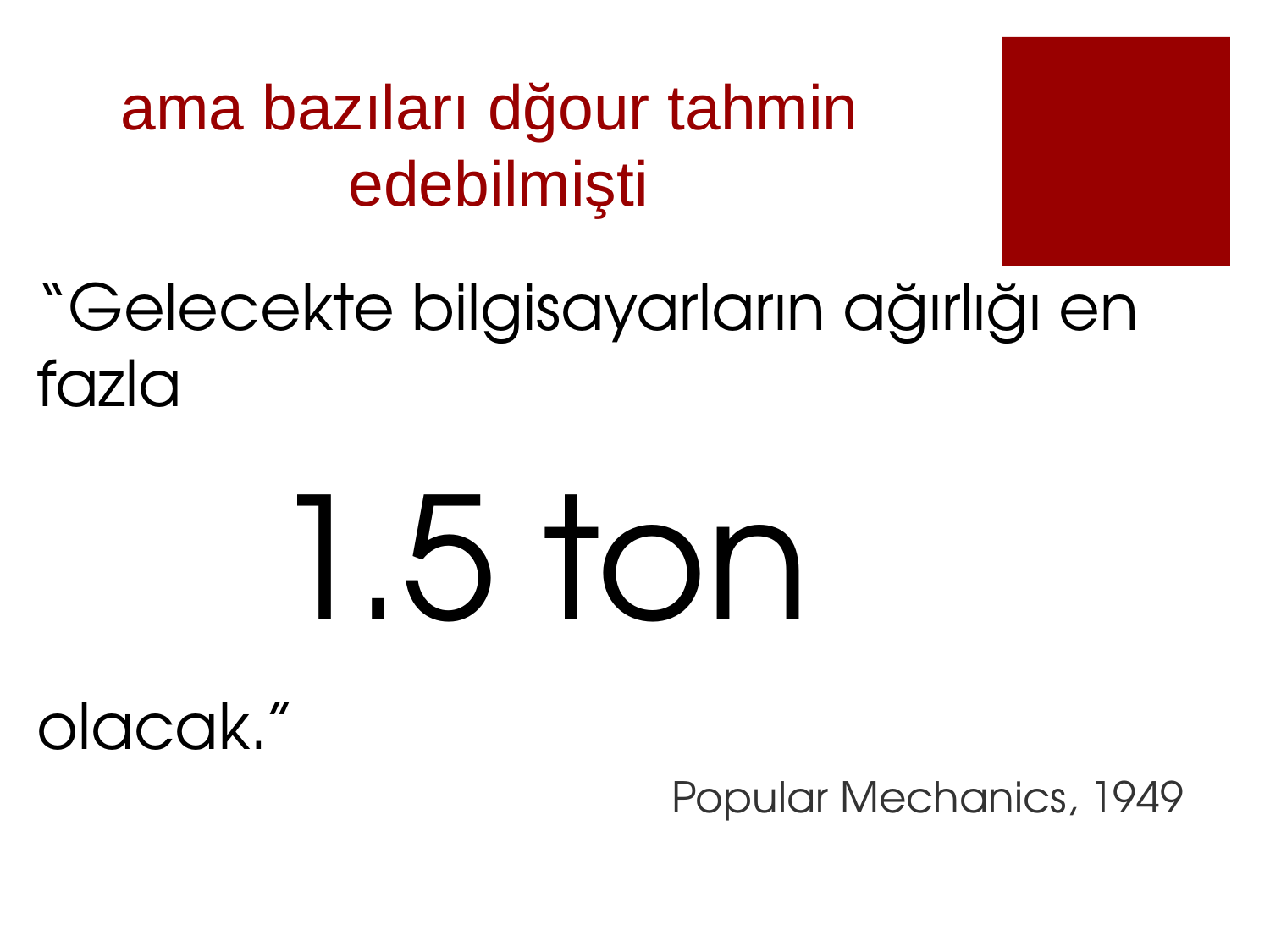

# ama bazıları dğour tahmin edebilmişti
“Gelecekte bilgisayarların ağırlığı en fazla
     1.5 ton
olacak.”
	Popular Mechanics, 1949